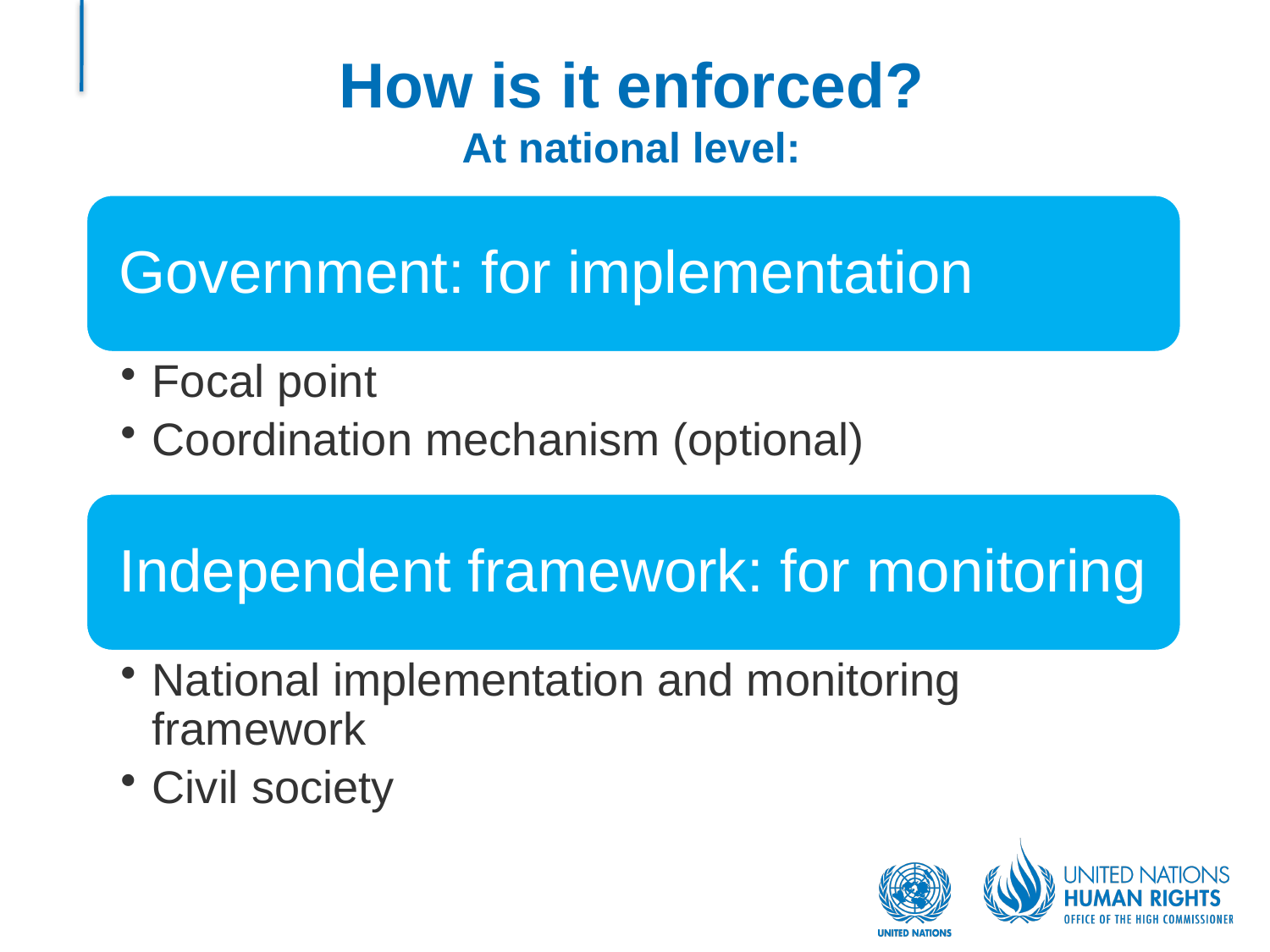

# How is it enforced? At national level:

Government: for implementation
Focal point
Coordination mechanism (optional)
Independent framework: for monitoring
National implementation and monitoring framework
Civil society